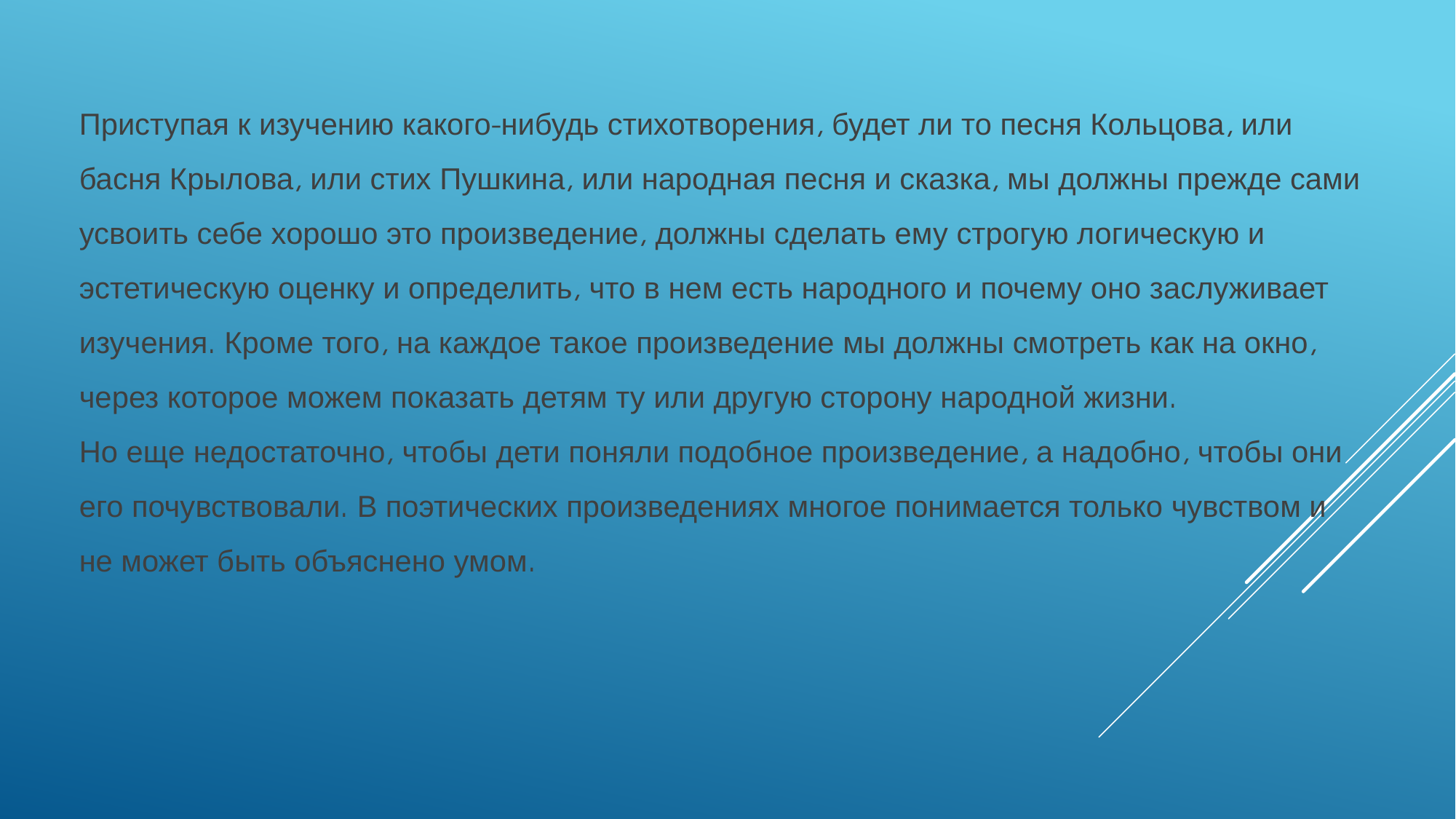

Приступая к изучению какого-нибудь стихотворения, будет ли то песня Кольцова, или басня Крылова, или стих Пушкина, или народная песня и сказка, мы должны прежде сами усвоить себе хорошо это произведение, должны сделать ему строгую логическую и эстетическую оценку и определить, что в нем есть народного и почему оно заслуживает изучения. Кроме того, на каждое такое произведение мы должны смотреть как на окно, через которое можем показать детям ту или другую сторону народной жизни.
Но еще недостаточно, чтобы дети поняли подобное произведение, а надобно, чтобы они его почувствовали. В поэтических произведениях многое понимается только чувством и не может быть объяснено умом.